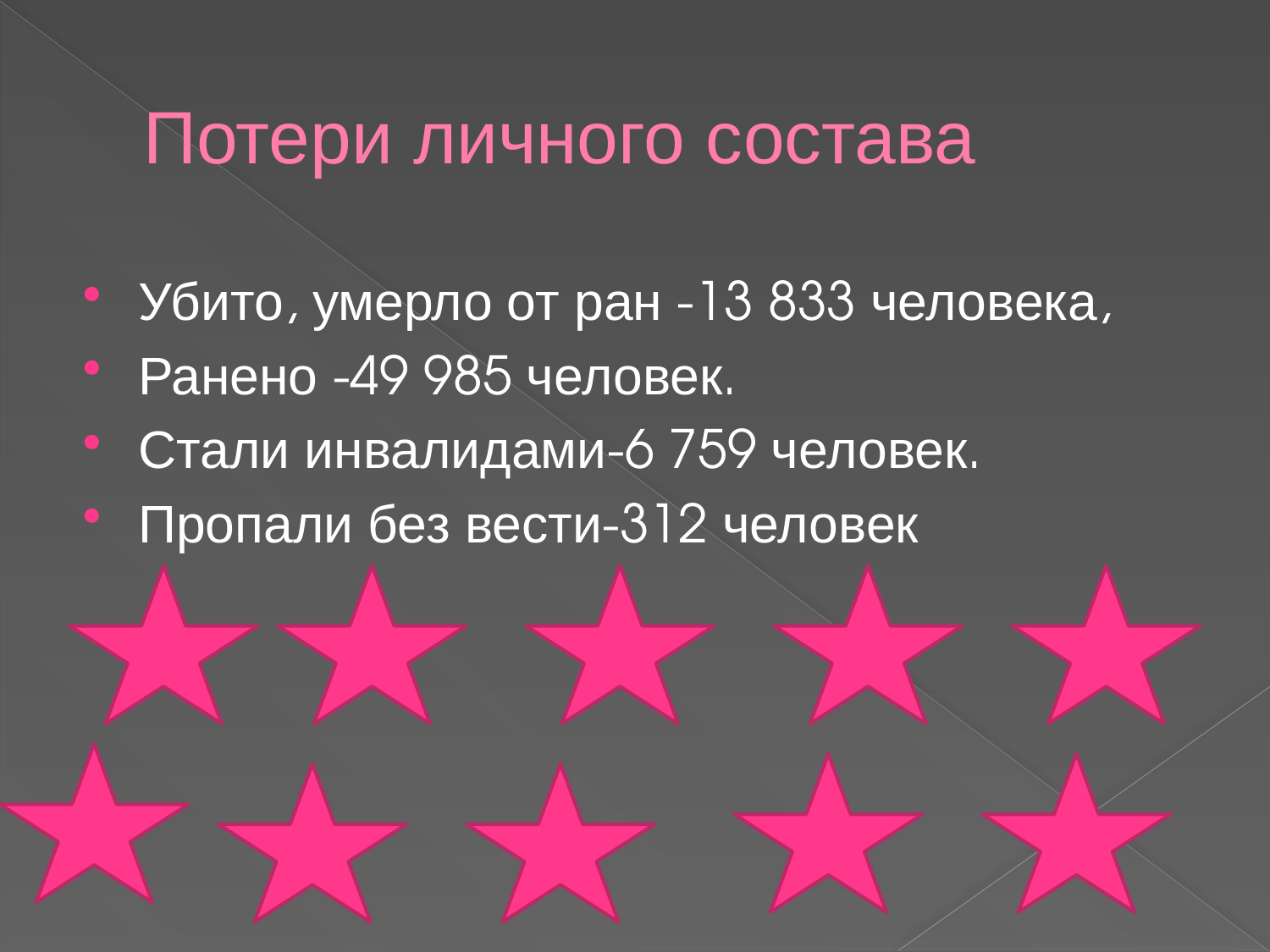

# Потери личного состава
Убито, умерло от ран -13 833 человека,
Ранено -49 985 человек.
Стали инвалидами-6 759 человек.
Пропали без вести-312 человек